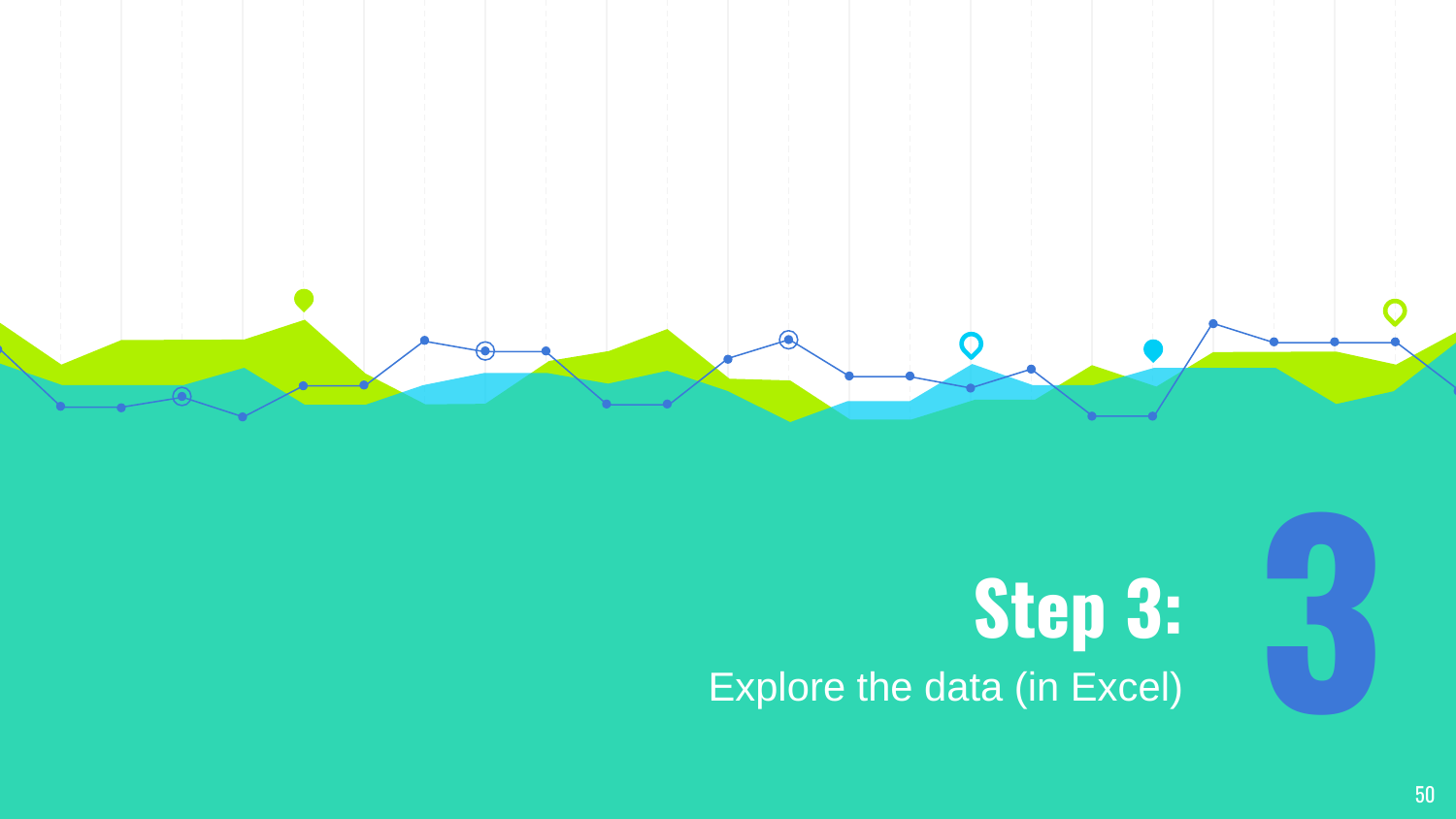

# Step 3:
3
Explore the data (in Excel)
50